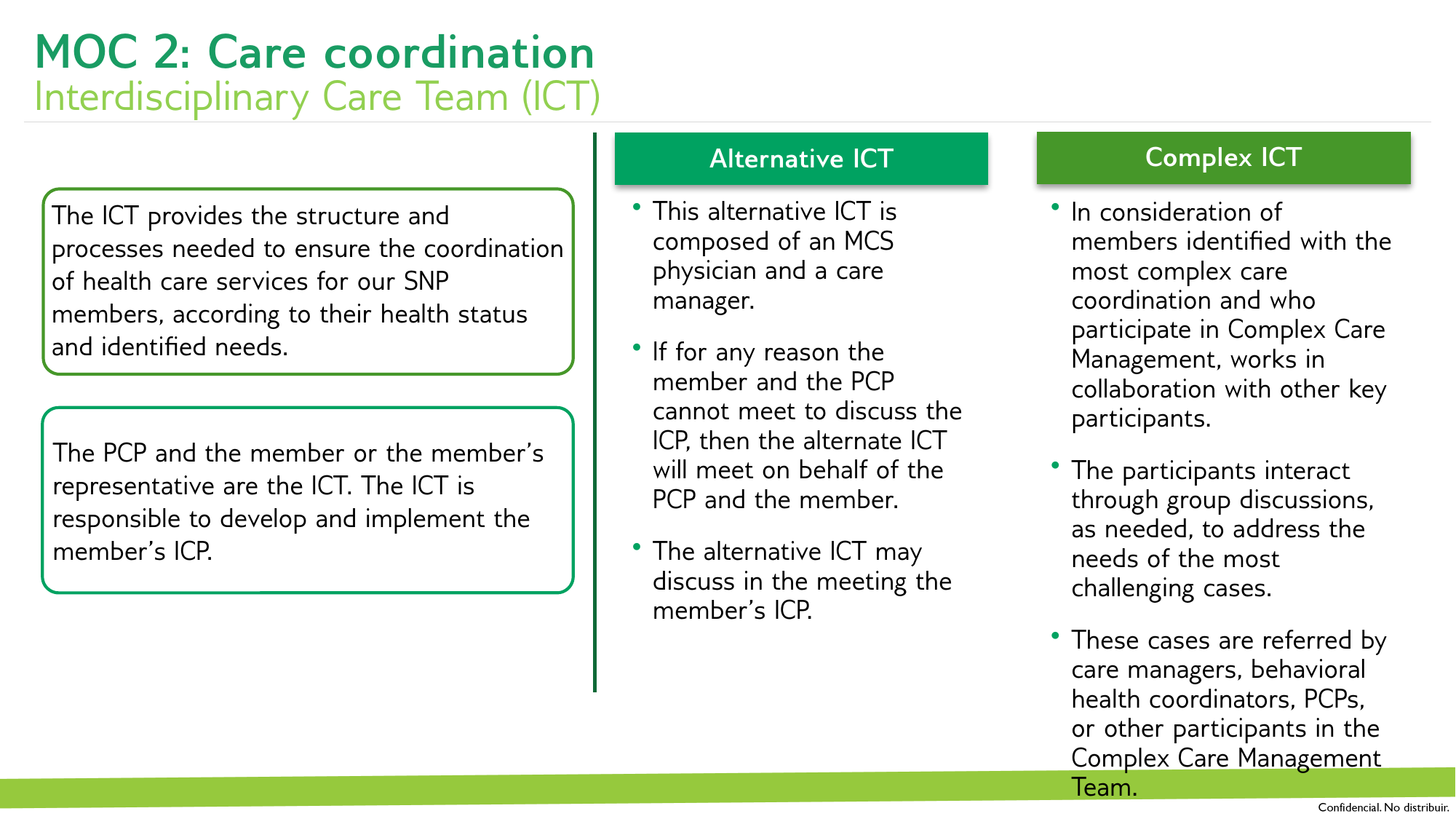

MOC 2: Care coordination: Individualized Care Plan (ICP) (cont. 2)
MOC 2: Care coordination
Alternative ICT
This alternative ICT is composed of an MCS physician and a care manager.

If for any reason the member and the PCP cannot meet to discuss the ICP, then the alternate ICT will meet on behalf of the PCP and the member.

The alternative ICT may discuss in the meeting the member’s ICP.
Complex ICT
In consideration of members identified with the most complex care coordination and who participate in Complex Care Management, works in collaboration with other key participants.

The participants interact through group discussions, as needed, to address the needs of the most challenging cases.

These cases are referred by care managers, behavioral health coordinators, PCPs, or other participants in the Complex Care Management Team.
Interdisciplinary Care Team (ICT)

The ICT provides the structure and processes needed to ensure the coordination of health care services for our SNP members, according to their health status and identified needs.

The PCP and the member or the member’s representative are the ICT. The ICT is responsible to develop and implement the member’s ICP.